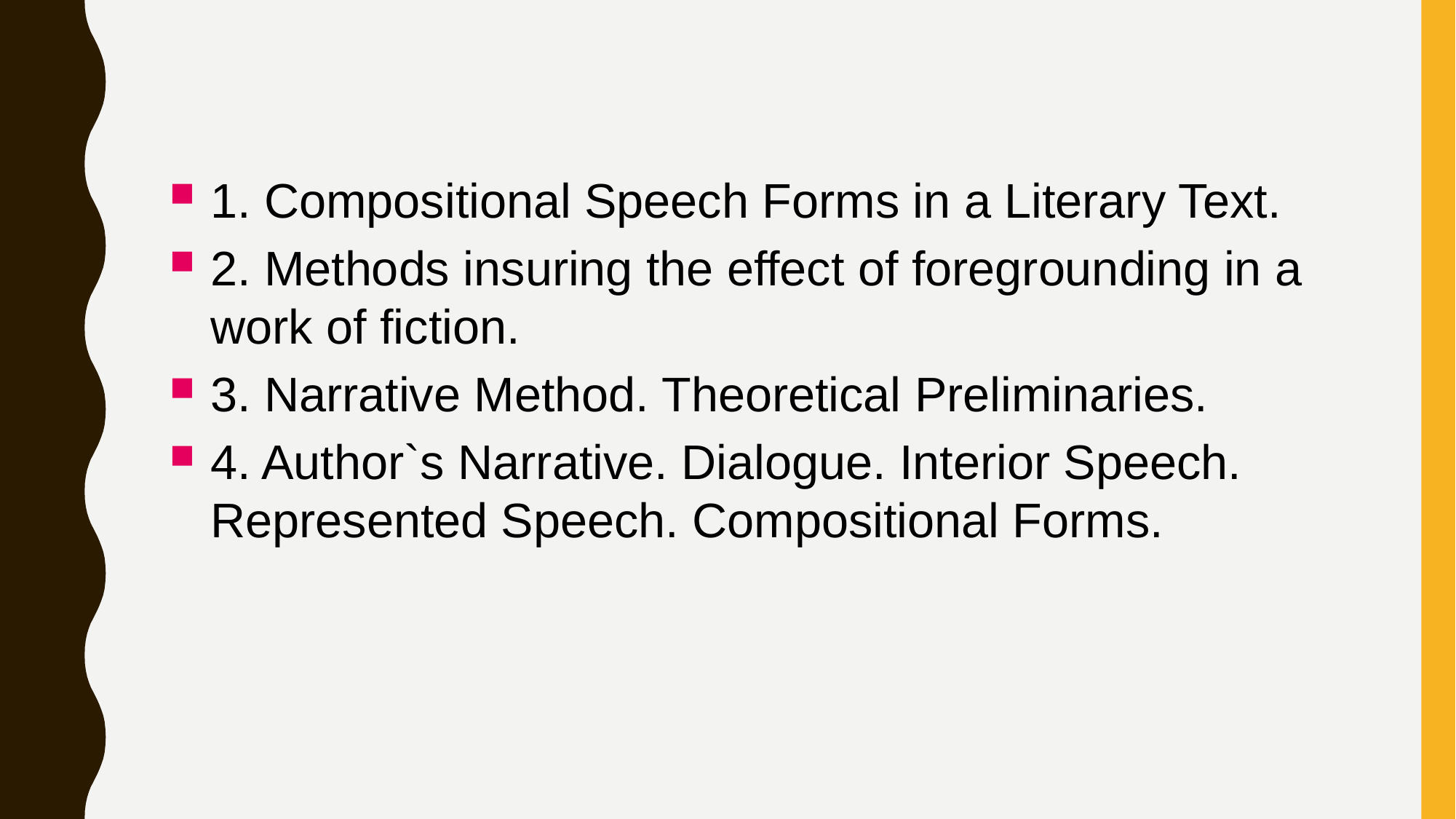

1. Compositional Speech Forms in a Literary Text.
2. Methods insuring the effect of foregrounding in a work of fiction.
3. Narrative Method. Theoretical Preliminaries.
4. Author`s Narrative. Dialogue. Interior Speech. Represented Speech. Compositional Forms.